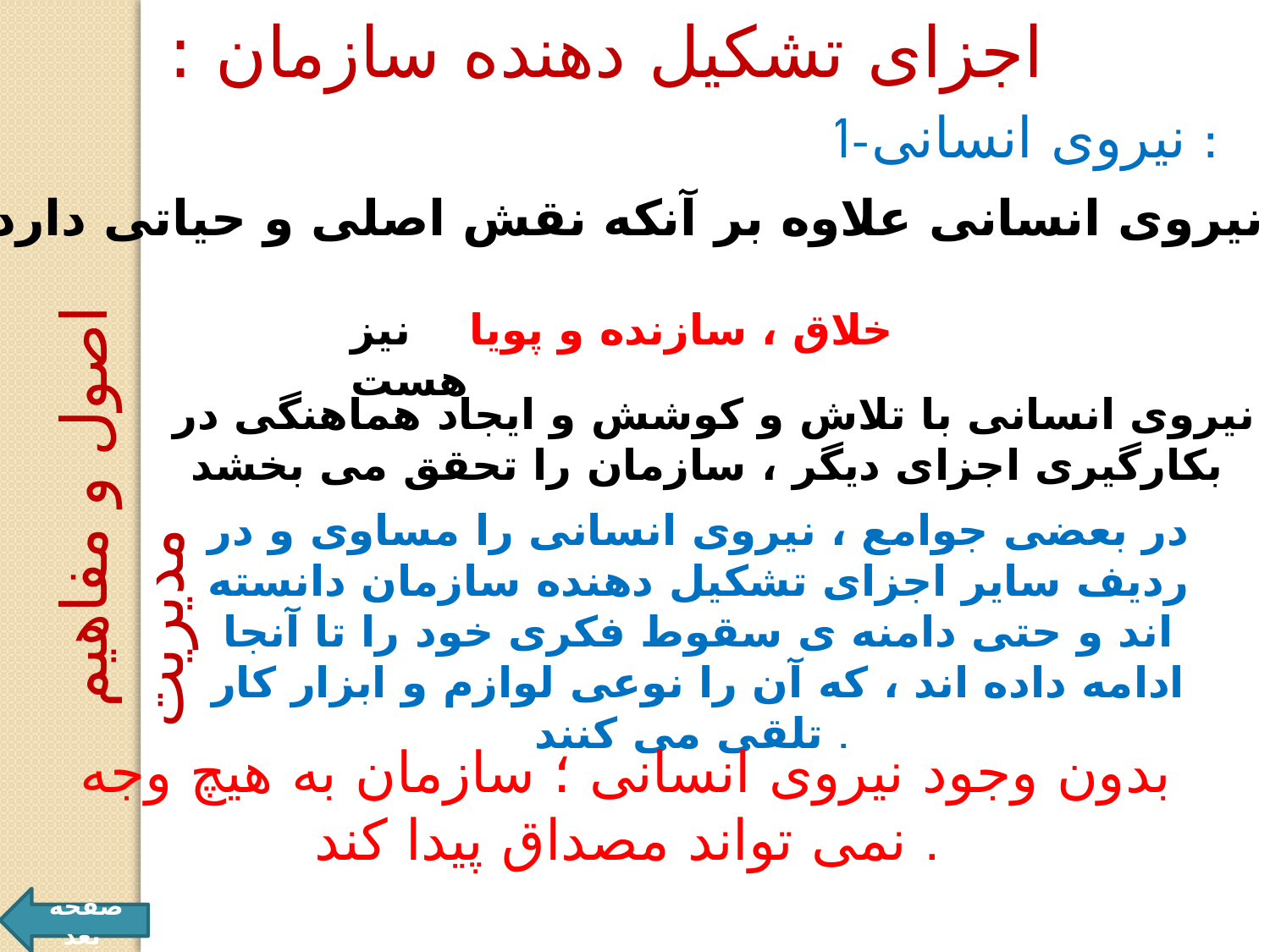

اجزای تشکیل دهنده سازمان :
1-نیروی انسانی :
نیروی انسانی علاوه بر آنکه نقش اصلی و حیاتی دارد
خلاق ، سازنده و پویا    نیز هست
نیروی انسانی با تلاش و کوشش و ایجاد هماهنگی در
بکارگیری اجزای دیگر ، سازمان را تحقق می بخشد
اصول و مفاهيم  مديريت
در بعضی جوامع ، نیروی انسانی را مساوی و در ردیف سایر اجزای تشکیل دهنده سازمان دانسته اند و حتی دامنه ی سقوط فکری خود را تا آنجا ادامه داده اند ، که آن را نوعی لوازم و ابزار کار تلقی می کنند .
بدون وجود نیروی انسانی ؛ سازمان به هیچ وجه
نمی تواند مصداق پیدا کند .
صفحه  بعد